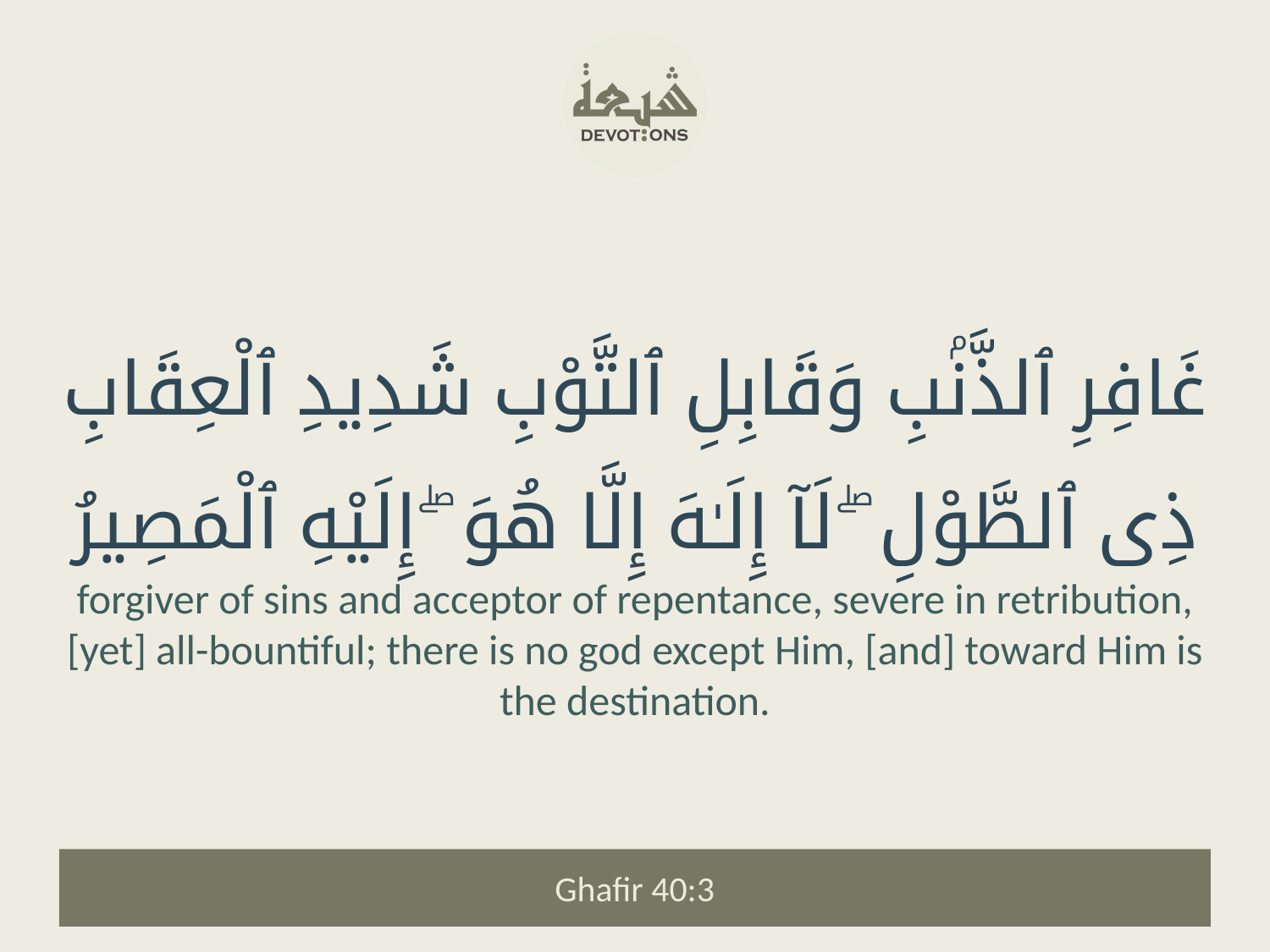

غَافِرِ ٱلذَّنۢبِ وَقَابِلِ ٱلتَّوْبِ شَدِيدِ ٱلْعِقَابِ ذِى ٱلطَّوْلِ ۖ لَآ إِلَـٰهَ إِلَّا هُوَ ۖ إِلَيْهِ ٱلْمَصِيرُ
forgiver of sins and acceptor of repentance, severe in retribution, [yet] all-bountiful; there is no god except Him, [and] toward Him is the destination.
Ghafir 40:3